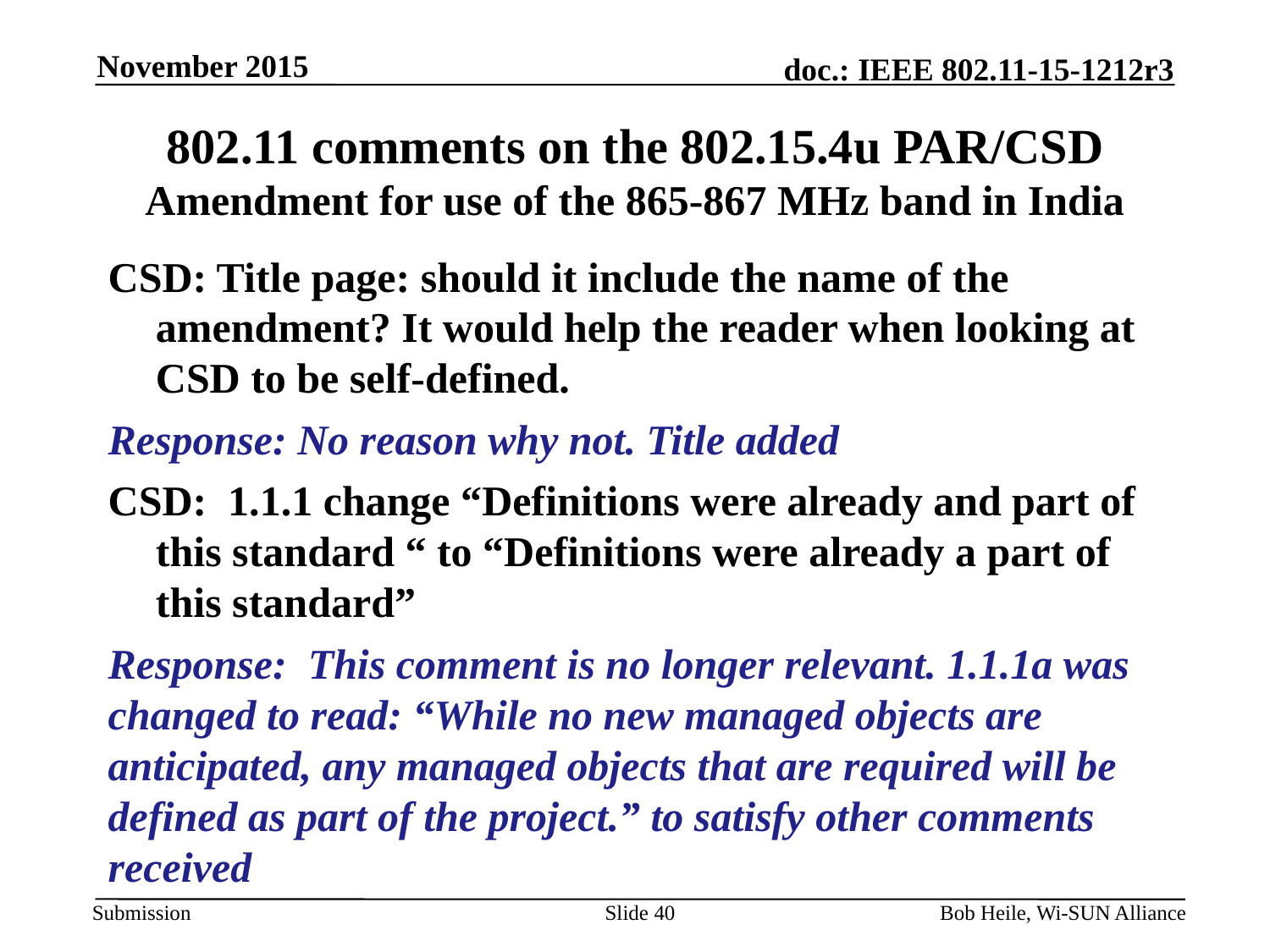

November 2015
# 802.11 comments on the 802.15.4u PAR/CSD Amendment for use of the 865-867 MHz band in India
CSD: Title page: should it include the name of the amendment? It would help the reader when looking at CSD to be self-defined.
Response: No reason why not. Title added
CSD:  1.1.1 change “Definitions were already and part of this standard “ to “Definitions were already a part of this standard”
Response:  This comment is no longer relevant. 1.1.1a was changed to read: “While no new managed objects are anticipated, any managed objects that are required will be defined as part of the project.” to satisfy other comments received

Slide 40
Bob Heile, Wi-SUN Alliance